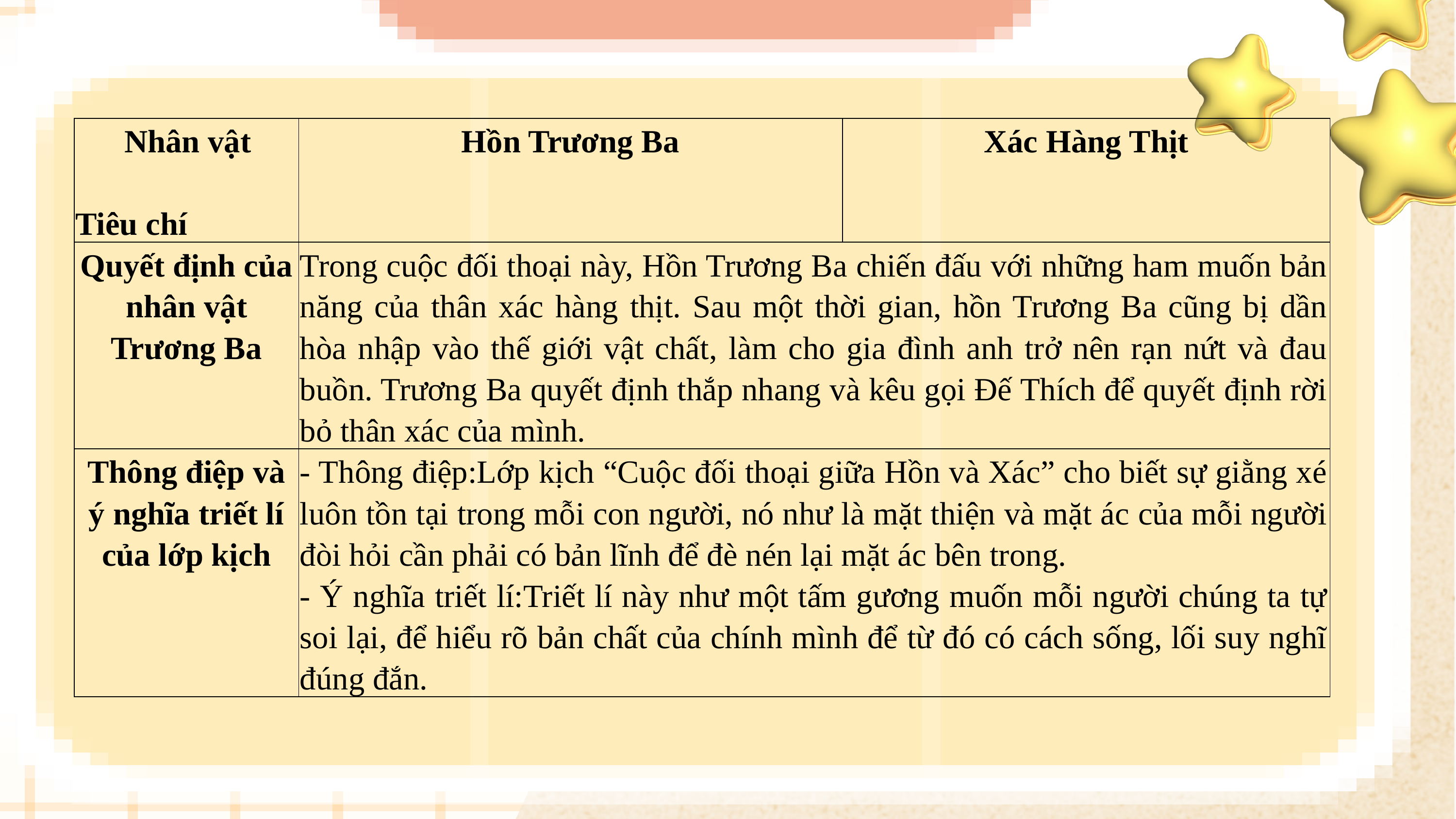

| Nhân vật   Tiêu chí | Hồn Trương Ba | Xác Hàng Thịt |
| --- | --- | --- |
| Quyết định của nhân vật Trương Ba | Trong cuộc đối thoại này, Hồn Trương Ba chiến đấu với những ham muốn bản năng của thân xác hàng thịt. Sau một thời gian, hồn Trương Ba cũng bị dần hòa nhập vào thế giới vật chất, làm cho gia đình anh trở nên rạn nứt và đau buồn. Trương Ba quyết định thắp nhang và kêu gọi Đế Thích để quyết định rời bỏ thân xác của mình. |  |
| Thông điệp và ý nghĩa triết lí của lớp kịch | - Thông điệp:Lớp kịch “Cuộc đối thoại giữa Hồn và Xác” cho biết sự giằng xé luôn tồn tại trong mỗi con người, nó như là mặt thiện và mặt ác của mỗi người đòi hỏi cần phải có bản lĩnh để đè nén lại mặt ác bên trong. - Ý nghĩa triết lí:Triết lí này như một tấm gương muốn mỗi người chúng ta tự soi lại, để hiểu rõ bản chất của chính mình để từ đó có cách sống, lối suy nghĩ đúng đắn. |  |